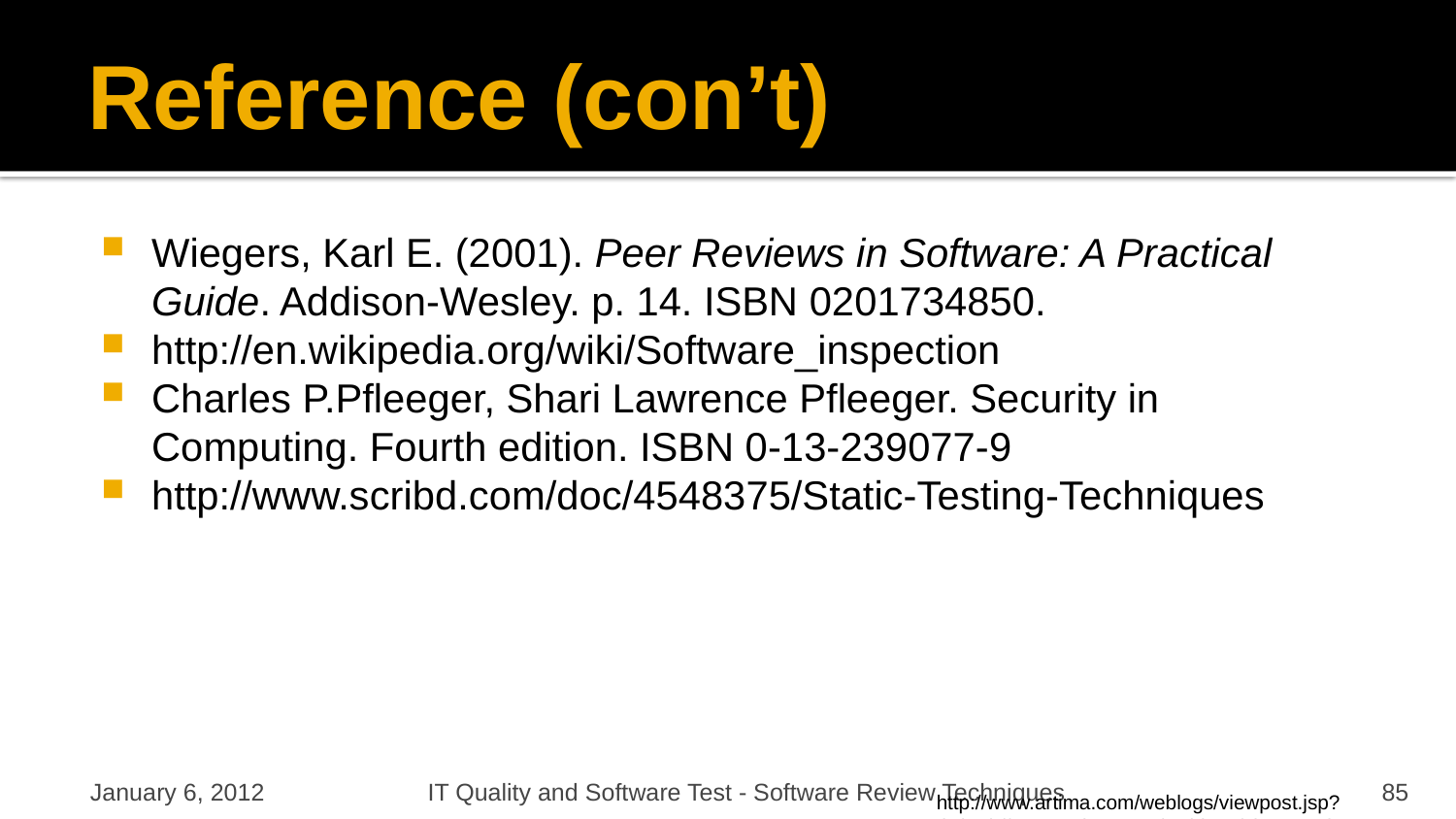

# Reference (con’t)
Wiegers, Karl E. (2001). Peer Reviews in Software: A Practical Guide. Addison-Wesley. p. 14. ISBN 0201734850.
http://en.wikipedia.org/wiki/Software_inspection
Charles P.Pfleeger, Shari Lawrence Pfleeger. Security in Computing. Fourth edition. ISBN 0-13-239077-9
http://www.scribd.com/doc/4548375/Static-Testing-Techniques

January 6, 2012
IT Quality and Software Test - Software Review Techniques
85
http://www.artima.com/weblogs/viewpost.jsp?thread=167363
http://www.artima.com/weblogs/viewpost.jsp?thread=167363
http://www.artima.com/weblogs/viewpost.jsp?thread=167363